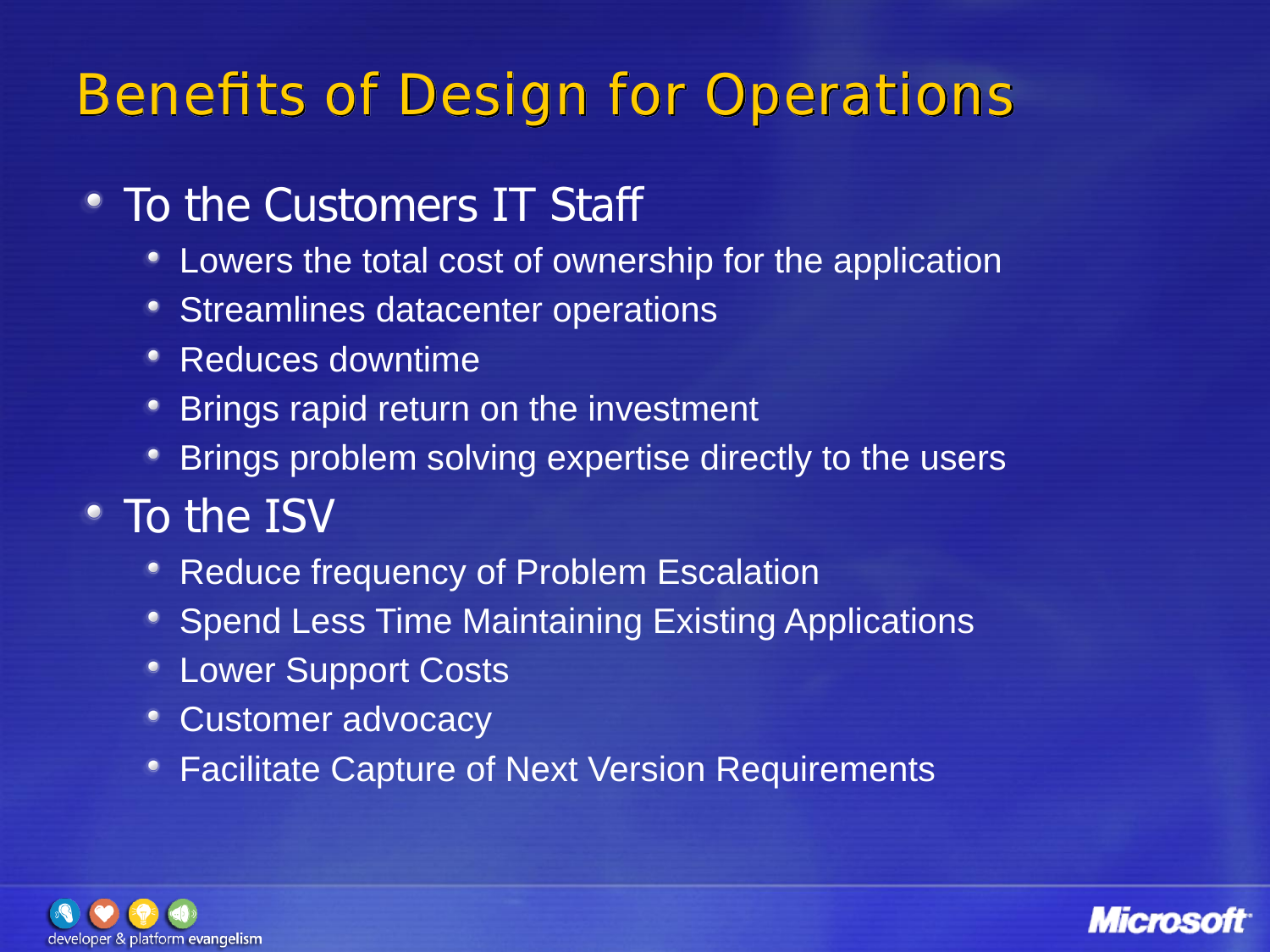

# Benefits of Design for Operations
To the Customers IT Staff
Lowers the total cost of ownership for the application
Streamlines datacenter operations
Reduces downtime
Brings rapid return on the investment
Brings problem solving expertise directly to the users
To the ISV
Reduce frequency of Problem Escalation
Spend Less Time Maintaining Existing Applications
Lower Support Costs
Customer advocacy
Facilitate Capture of Next Version Requirements